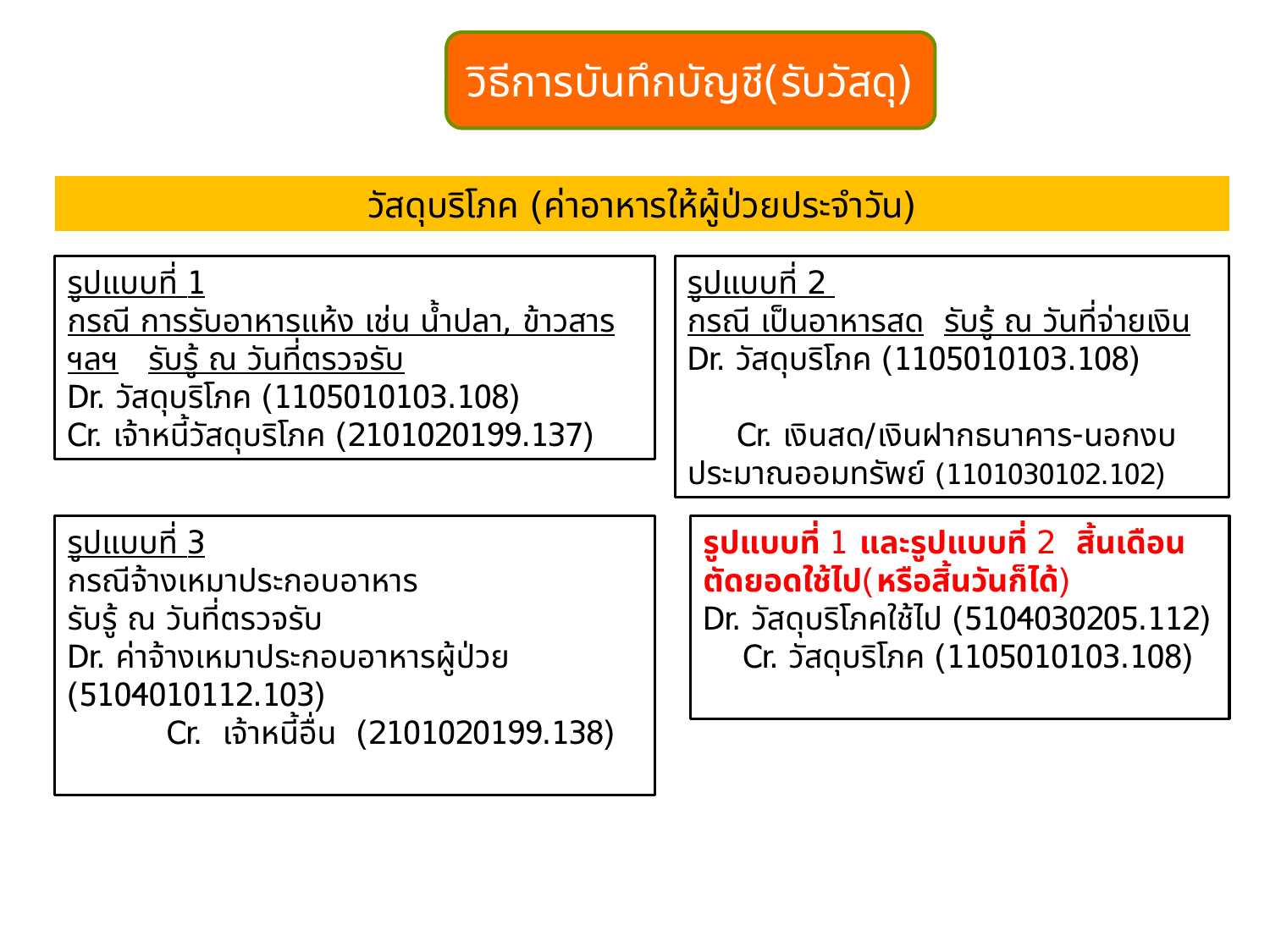

วิธีการบันทึกบัญชี(รับวัสดุ)
วัสดุบริโภค (ค่าอาหารให้ผู้ป่วยประจำวัน)
รูปแบบที่ 1
กรณี การรับอาหารแห้ง เช่น น้ำปลา, ข้าวสาร ฯลฯ   รับรู้ ณ วันที่ตรวจรับ
Dr. วัสดุบริโภค (1105010103.108)
Cr. เจ้าหนี้วัสดุบริโภค (2101020199.137)
รูปแบบที่ 2
กรณี เป็นอาหารสด  รับรู้ ณ วันที่จ่ายเงิน
Dr. วัสดุบริโภค (1105010103.108)
     Cr. เงินสด/เงินฝากธนาคาร-นอกงบประมาณออมทรัพย์ (1101030102.102)
รูปแบบที่ 3
กรณีจ้างเหมาประกอบอาหาร
รับรู้ ณ วันที่ตรวจรับ
Dr. ค่าจ้างเหมาประกอบอาหารผู้ป่วย (5104010112.103)
          Cr.  เจ้าหนี้อื่น  (2101020199.138)
รูปแบบที่ 1 และรูปแบบที่ 2  สิ้นเดือนตัดยอดใช้ไป(หรือสิ้นวันก็ได้)
Dr. วัสดุบริโภคใช้ไป (5104030205.112)
    Cr. วัสดุบริโภค (1105010103.108)